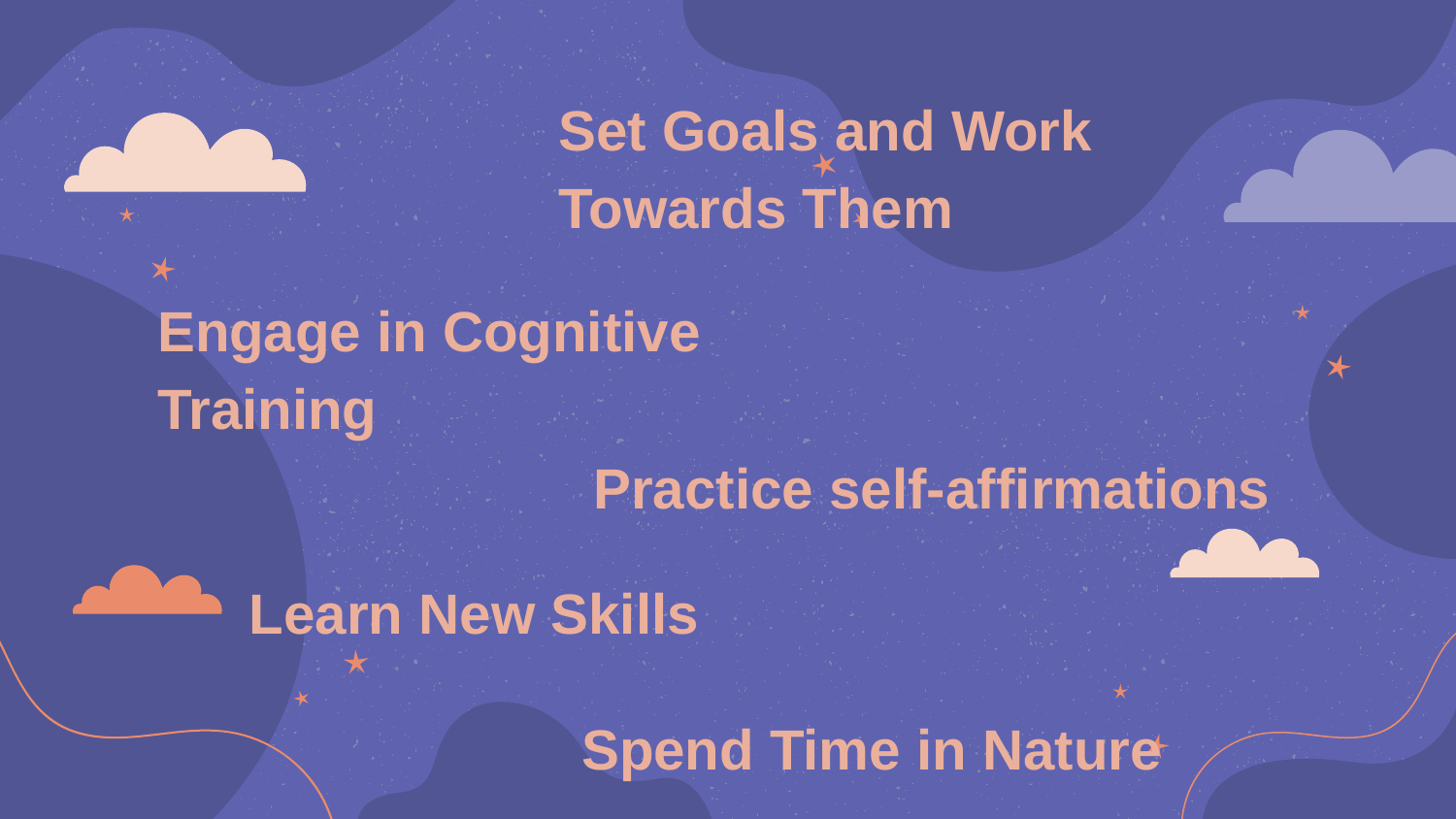

Set Goals and Work Towards Them
#
Engage in Cognitive Training
Practice self-affirmations

Learn New Skills

Spend Time in Nature